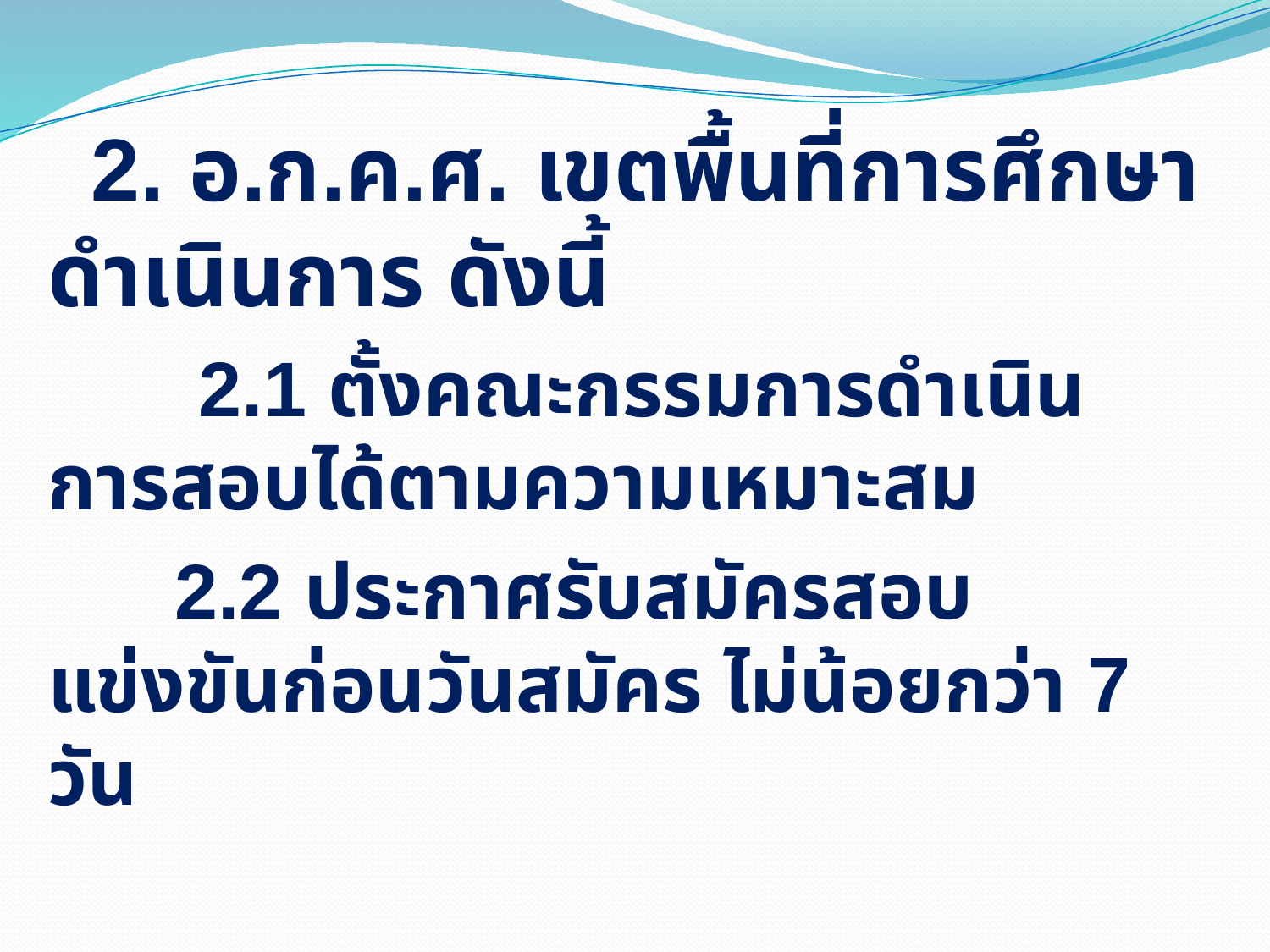

2. อ.ก.ค.ศ. เขตพื้นที่การศึกษาดำเนินการ ดังนี้
       2.1 ตั้งคณะกรรมการดำเนินการสอบได้ตามความเหมาะสม
	2.2 ประกาศรับสมัครสอบแข่งขันก่อนวันสมัคร ไม่น้อยกว่า 7 วัน